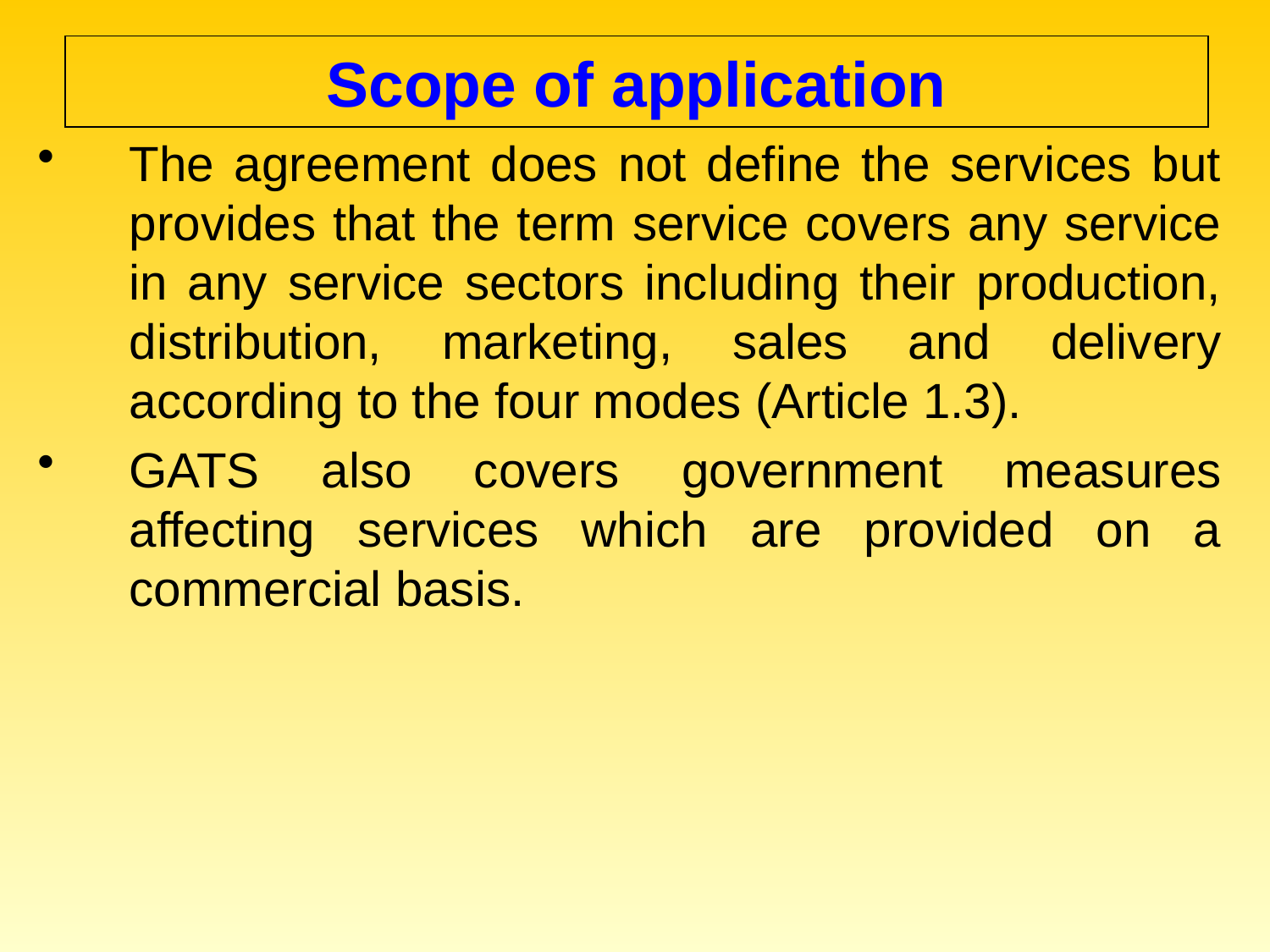

# Scope of application
The agreement does not define the services but provides that the term service covers any service in any service sectors including their production, distribution, marketing, sales and delivery according to the four modes (Article 1.3).
GATS also covers government measures affecting services which are provided on a commercial basis.